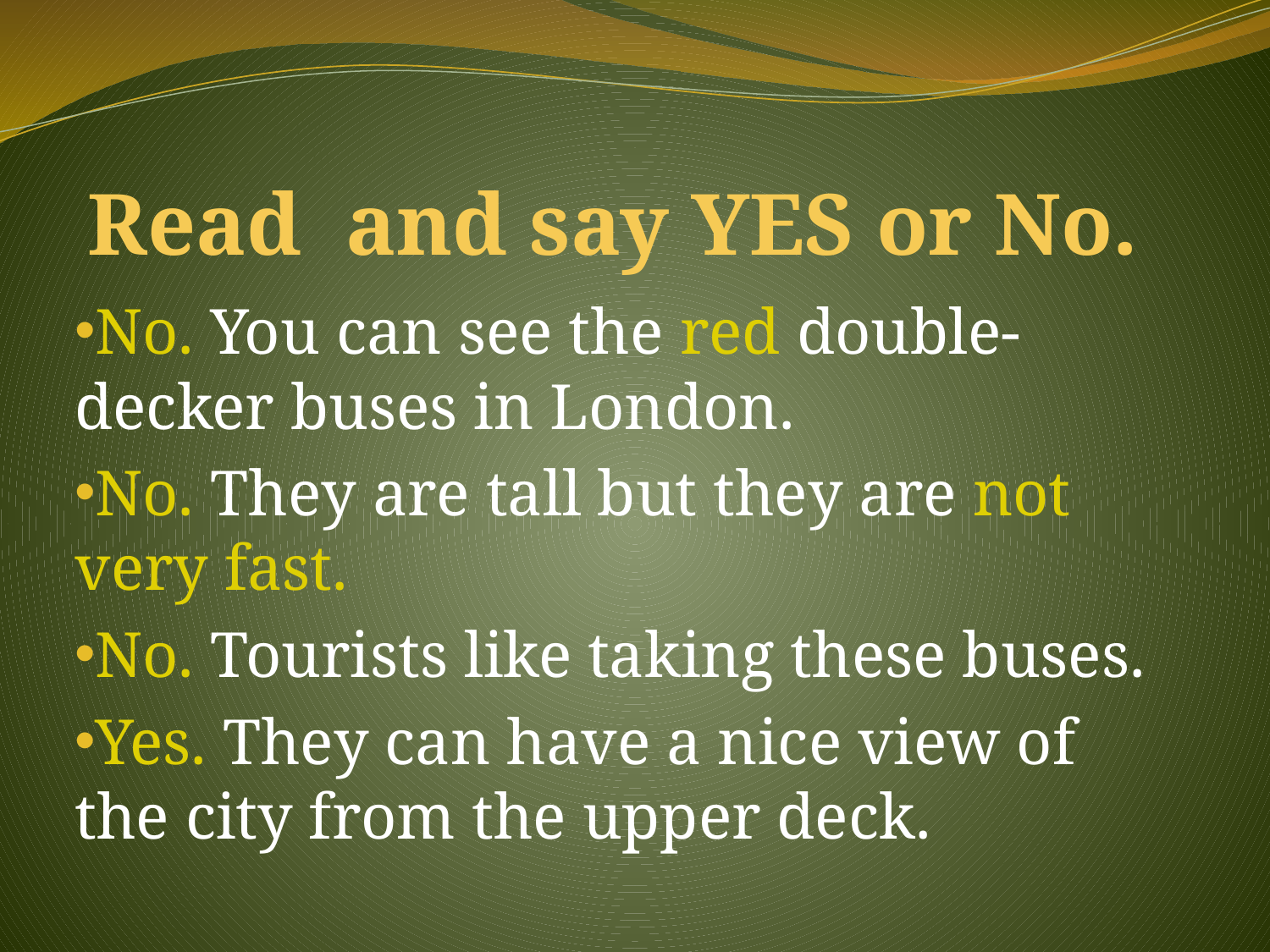

# Read  and say YES or No.
No. You can see the red double-decker buses in London.
No. They are tall but they are not very fast.
No. Tourists like taking these buses.
Yes. They can have a nice view of the city from the upper deck.